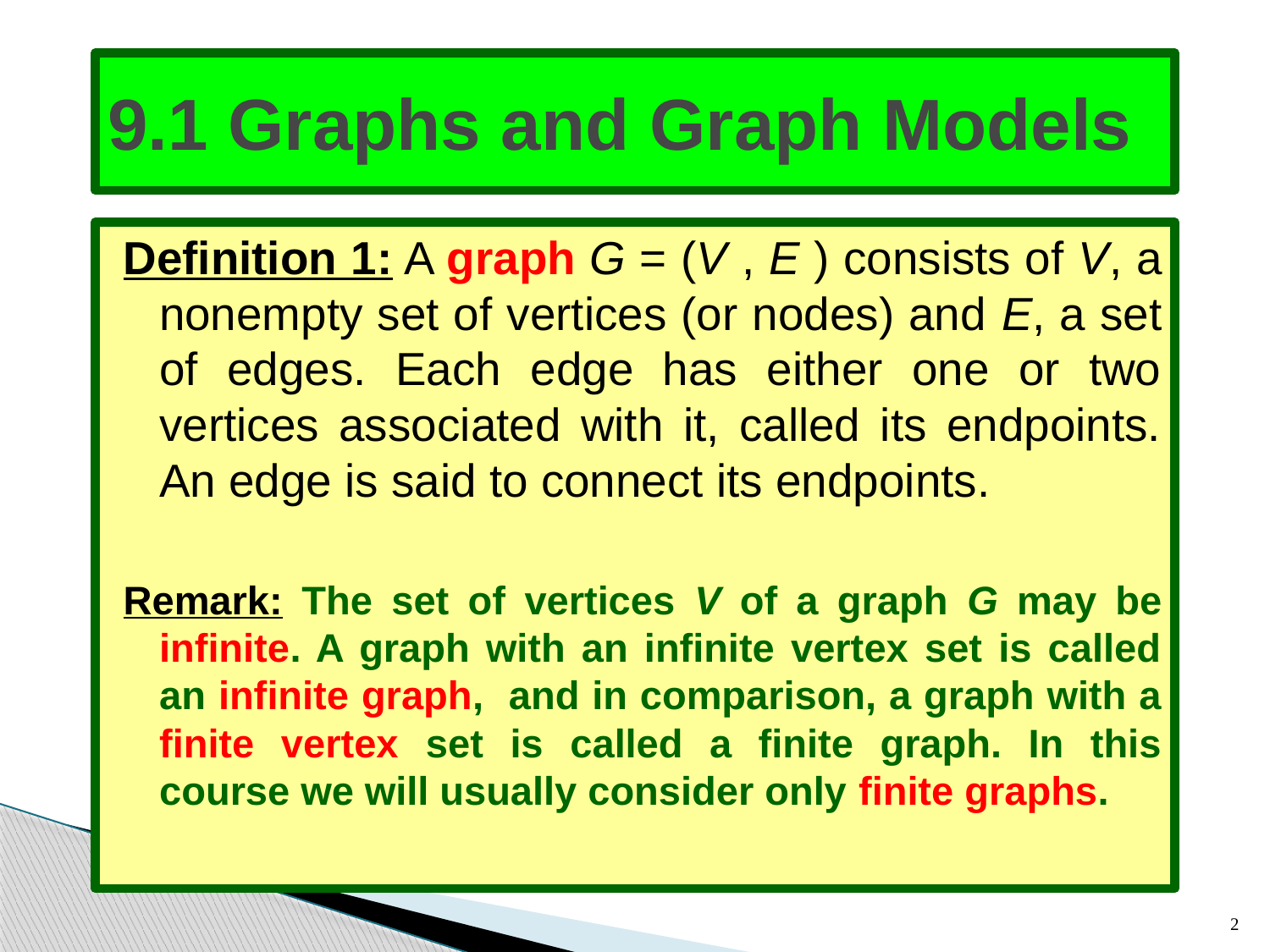

# 9.1 Graphs and Graph Models
Definition 1: A graph G = (V , E ) consists of V, a nonempty set of vertices (or nodes) and E, a set of edges. Each edge has either one or two vertices associated with it, called its endpoints. An edge is said to connect its endpoints.

Remark: The set of vertices V of a graph G may be infinite. A graph with an infinite vertex set is called an infinite graph,  and in comparison, a graph with a finite vertex set is called a finite graph. In this course we will usually consider only finite graphs.
2